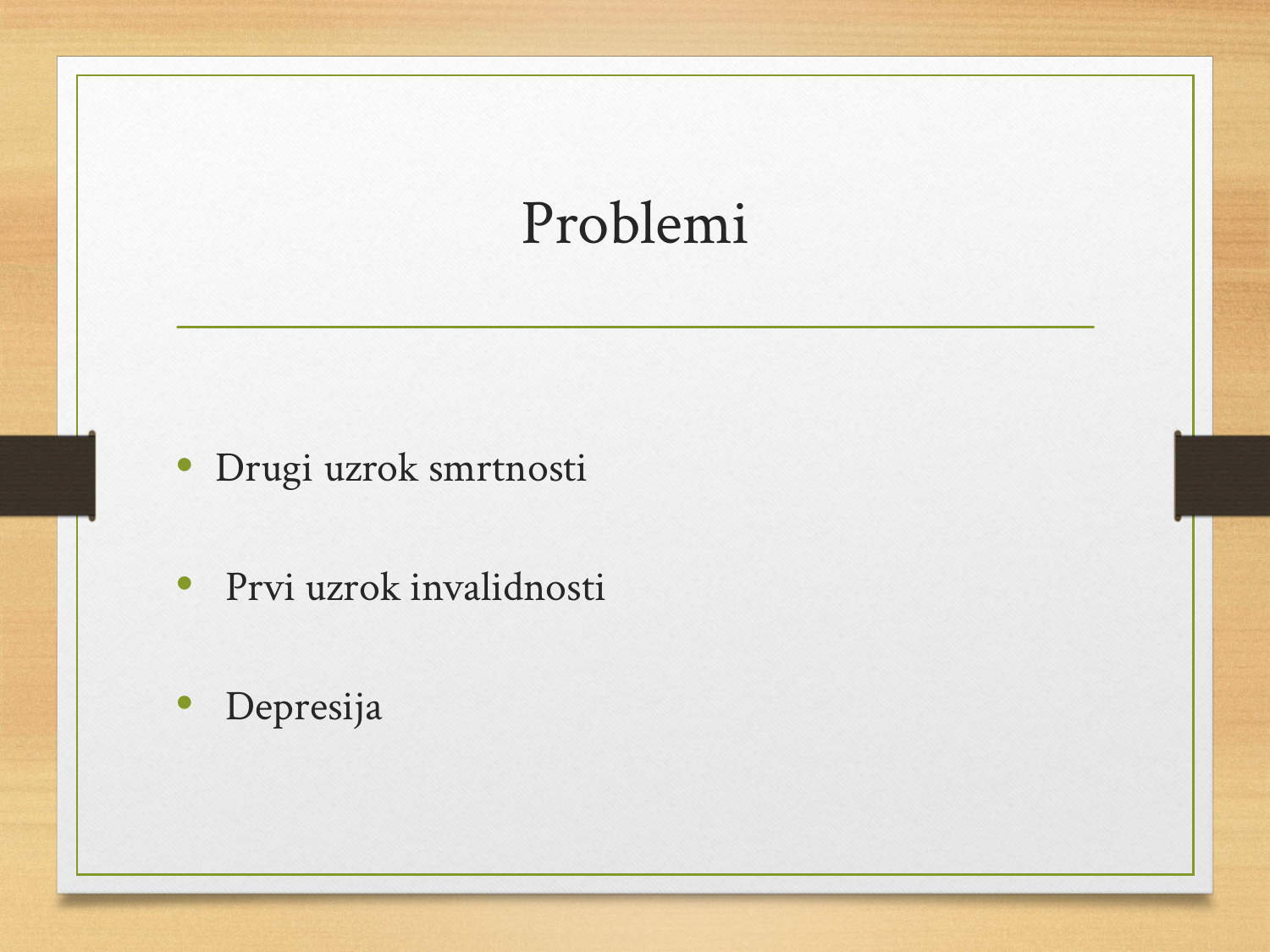

# Problemi

Drugi uzrok smrtnosti

 Prvi uzrok invalidnosti

 Depresija